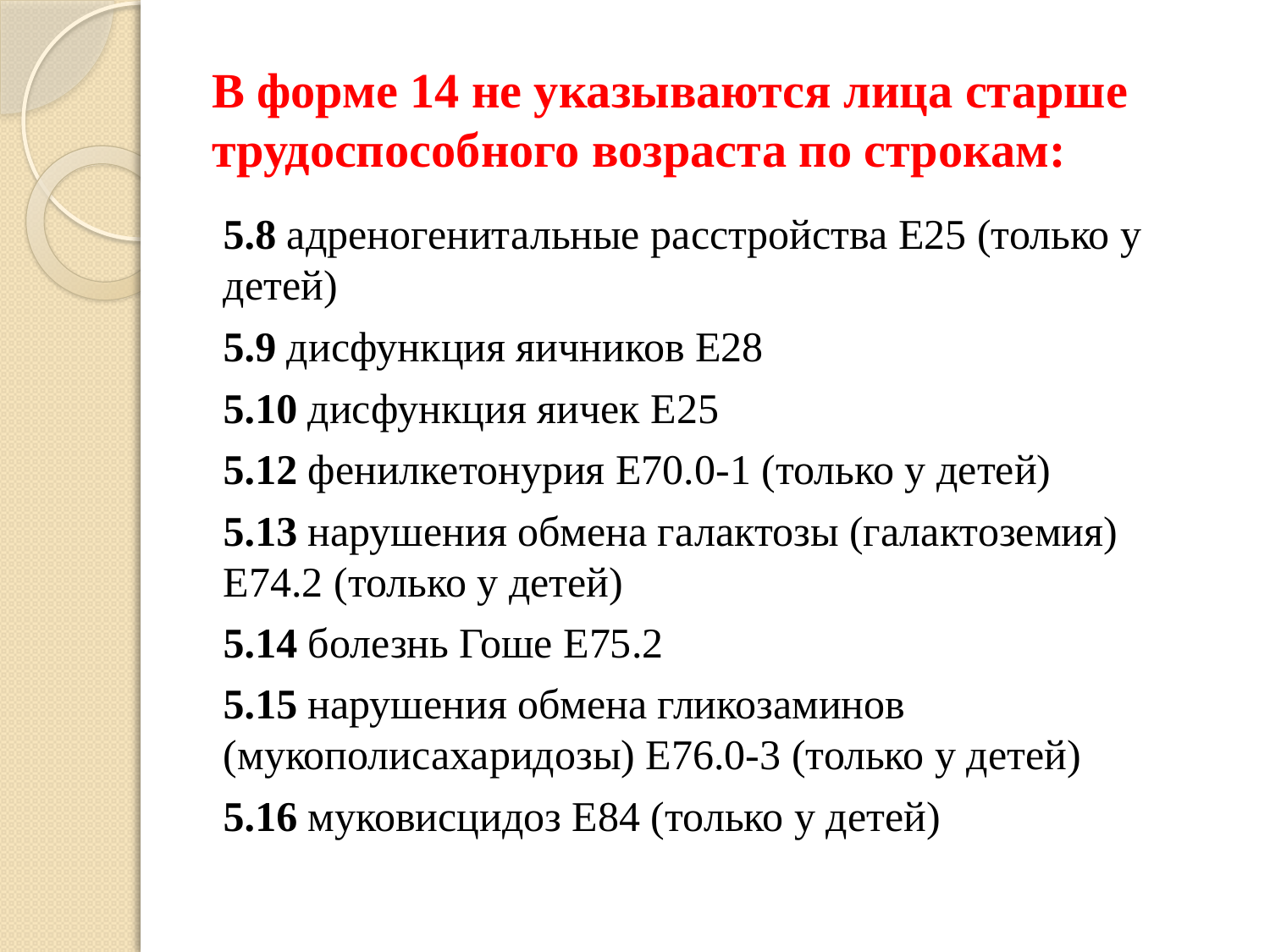

# В форме 14 не указываются лица старше трудоспособного возраста по строкам:
5.8 адреногенитальные расстройства Е25 (только у детей)
5.9 дисфункция яичников Е28
5.10 дисфункция яичек Е25
5.12 фенилкетонурия Е70.0-1 (только у детей)
5.13 нарушения обмена галактозы (галактоземия) Е74.2 (только у детей)
5.14 болезнь Гоше Е75.2
5.15 нарушения обмена гликозаминов (мукополисахаридозы) Е76.0-3 (только у детей)
5.16 муковисцидоз Е84 (только у детей)